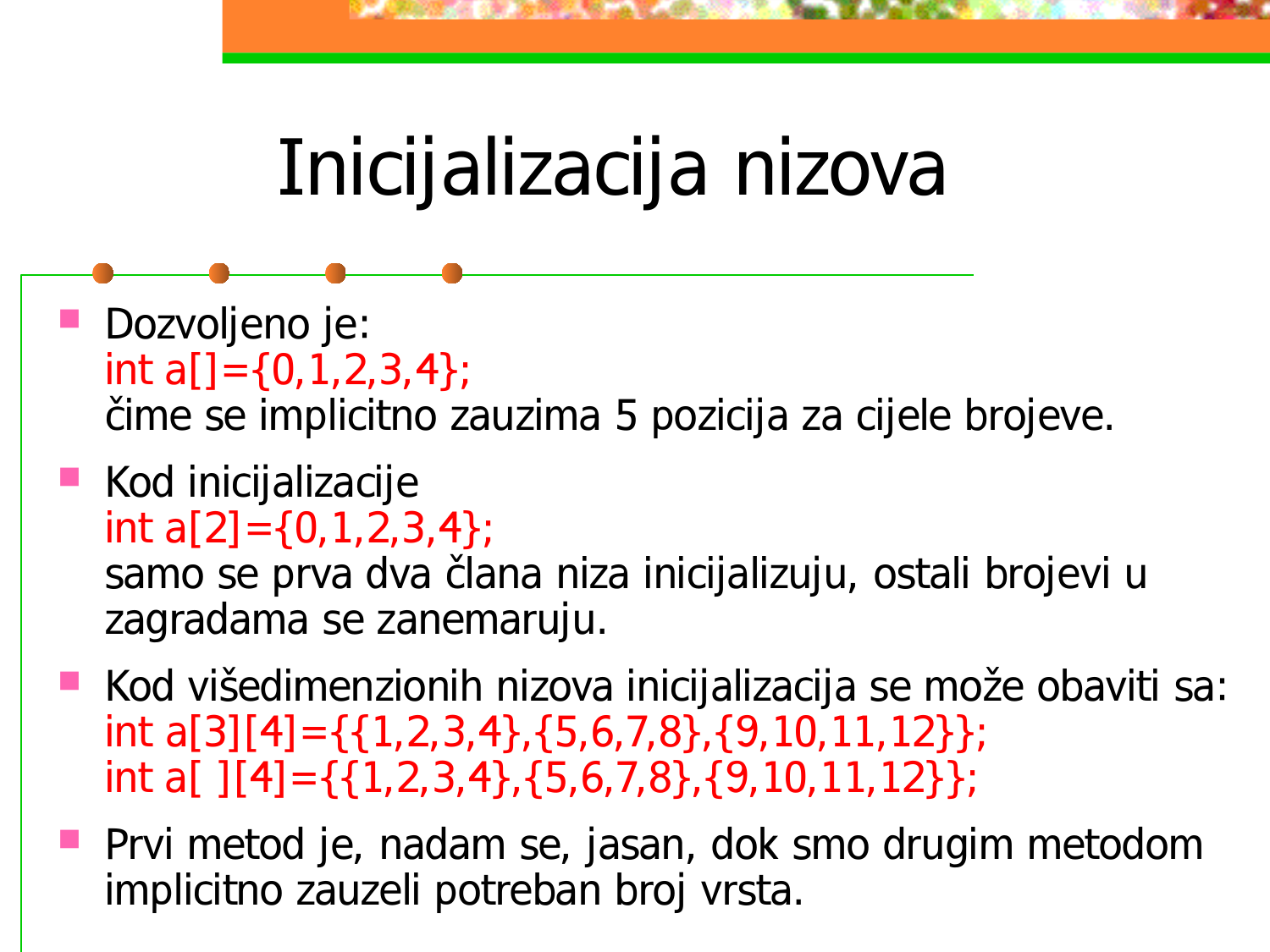

# Inicijalizacija nizova
Dozvoljeno je:
int a[]={0,1,2,3,4};
čime se implicitno zauzima 5 pozicija za cijele brojeve.
Kod inicijalizacije
int a[2]={0,1,2,3,4};
samo se prva dva člana niza inicijalizuju, ostali brojevi u zagradama se zanemaruju.
Kod višedimenzionih nizova inicijalizacija se može obaviti sa:
int a[3][4]={{1,2,3,4},{5,6,7,8},{9,10,11,12}};
int a[ ][4]={{1,2,3,4},{5,6,7,8},{9,10,11,12}};
Prvi metod je, nadam se, jasan, dok smo drugim metodom implicitno zauzeli potreban broj vrsta.